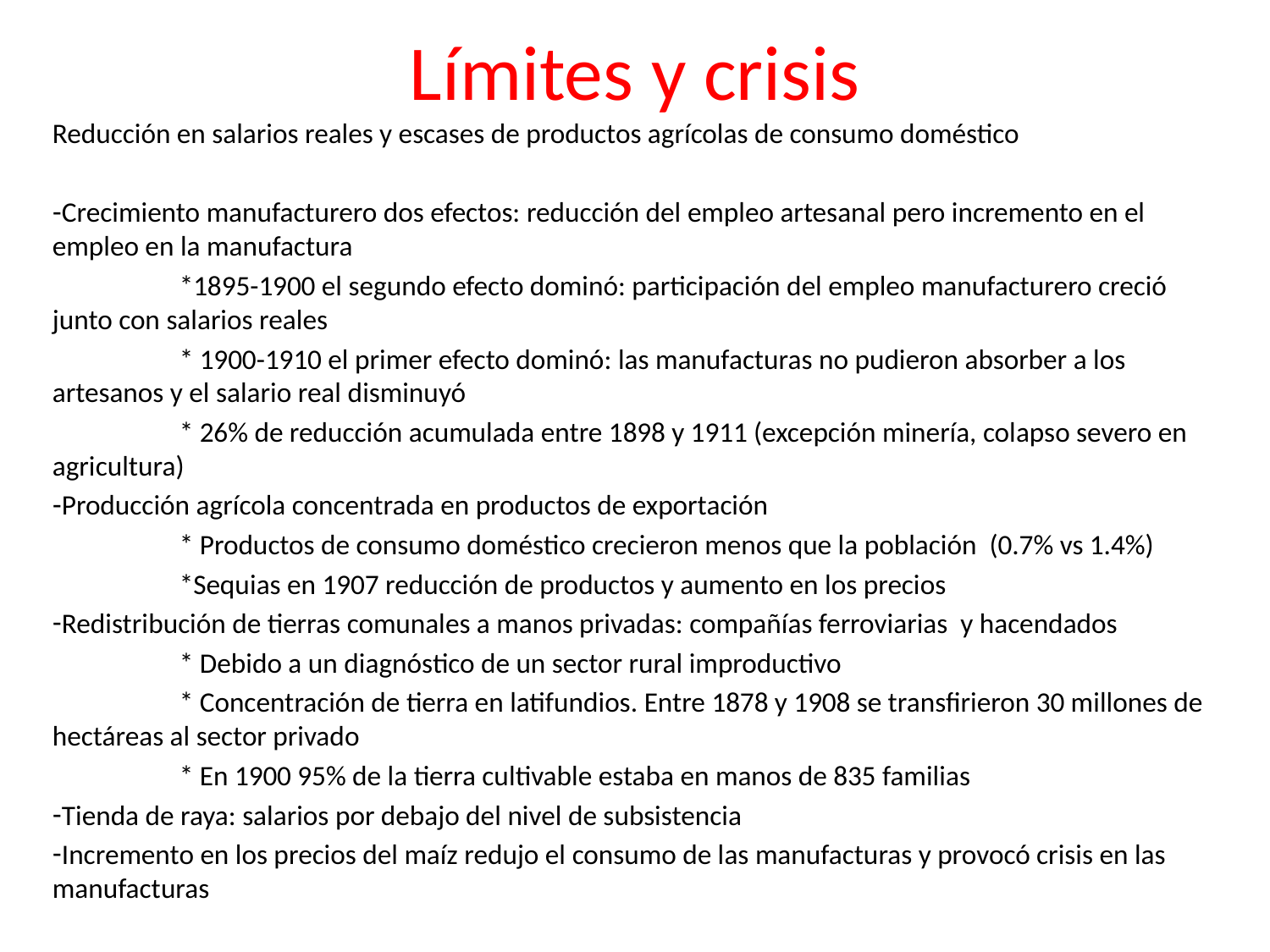

# Límites y crisis
Reducción en salarios reales y escases de productos agrícolas de consumo doméstico

Crecimiento manufacturero dos efectos: reducción del empleo artesanal pero incremento en el empleo en la manufactura
	*1895-1900 el segundo efecto dominó: participación del empleo manufacturero creció junto con salarios reales
	* 1900-1910 el primer efecto dominó: las manufacturas no pudieron absorber a los artesanos y el salario real disminuyó
	* 26% de reducción acumulada entre 1898 y 1911 (excepción minería, colapso severo en agricultura)
Producción agrícola concentrada en productos de exportación
	* Productos de consumo doméstico crecieron menos que la población  (0.7% vs 1.4%)
	*Sequias en 1907 reducción de productos y aumento en los precios
Redistribución de tierras comunales a manos privadas: compañías ferroviarias  y hacendados
	* Debido a un diagnóstico de un sector rural improductivo
	* Concentración de tierra en latifundios. Entre 1878 y 1908 se transfirieron 30 millones de hectáreas al sector privado
	* En 1900 95% de la tierra cultivable estaba en manos de 835 familias
Tienda de raya: salarios por debajo del nivel de subsistencia
Incremento en los precios del maíz redujo el consumo de las manufacturas y provocó crisis en las manufacturas